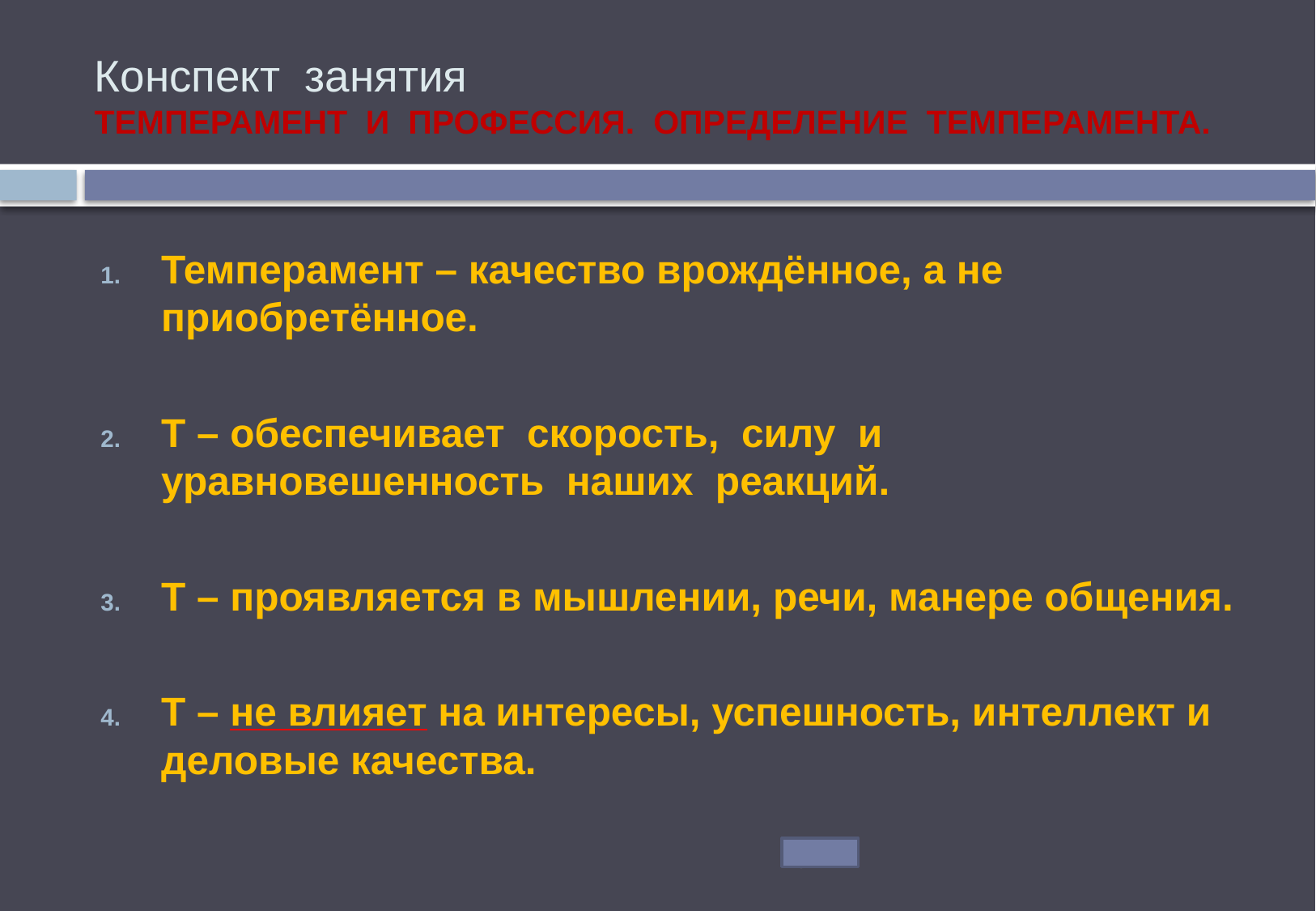

# Конспект  занятия ТЕМПЕРАМЕНТ  И  ПРОФЕССИЯ.  ОПРЕДЕЛЕНИЕ  ТЕМПЕРАМЕНТА.
Темперамент – качество врождённое, а не приобретённое.

Т – обеспечивает  скорость,  силу  и  уравновешенность  наших  реакций.

Т – проявляется в мышлении, речи, манере общения.

Т – не влияет на интересы, успешность, интеллект и деловые качества.

Урок 2